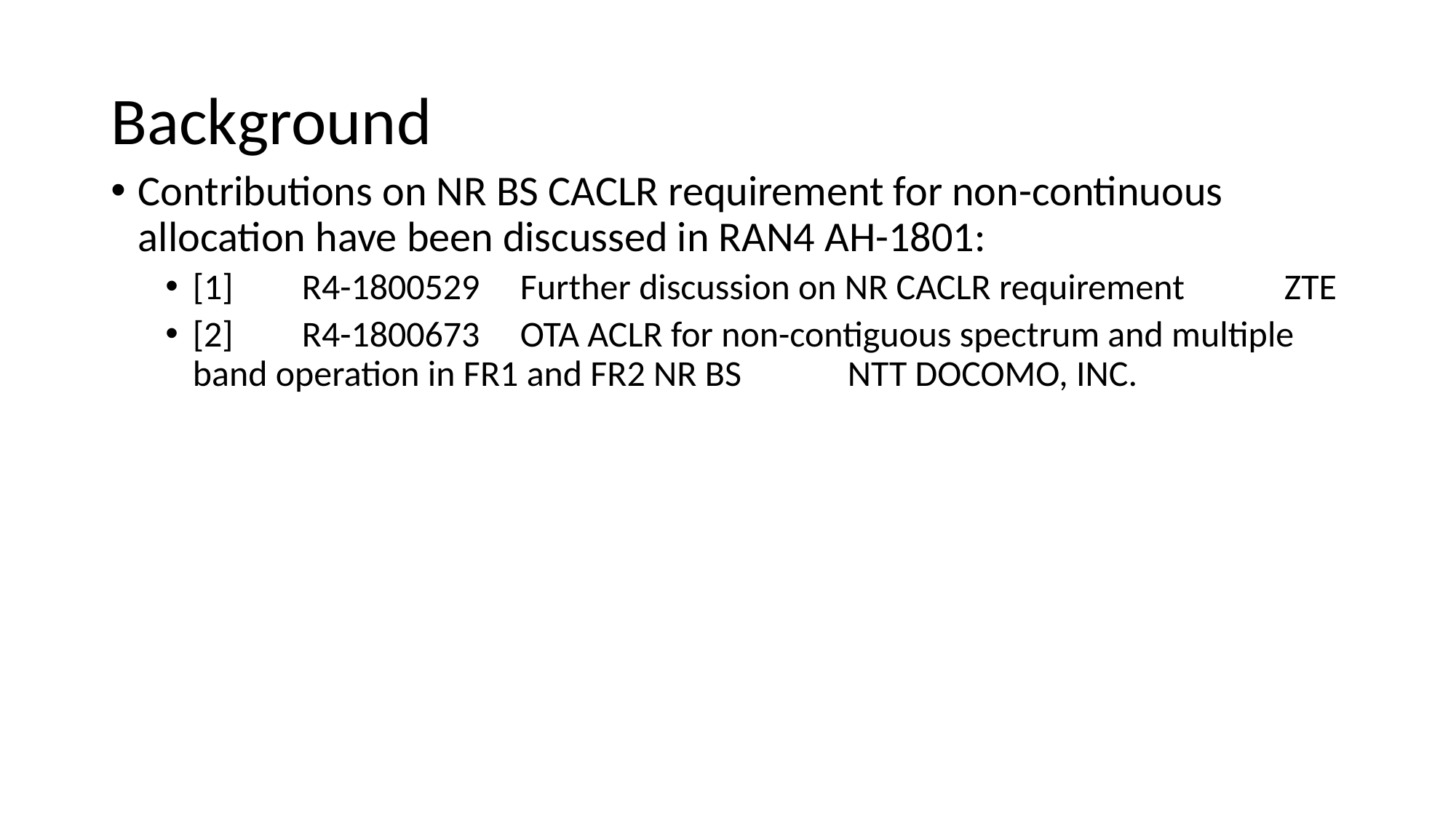

# Background
Contributions on NR BS CACLR requirement for non-continuous allocation have been discussed in RAN4 AH-1801:
[1]	R4-1800529	Further discussion on NR CACLR requirement	ZTE
[2]	R4-1800673	OTA ACLR for non-contiguous spectrum and multiple band operation in FR1 and FR2 NR BS	NTT DOCOMO, INC.